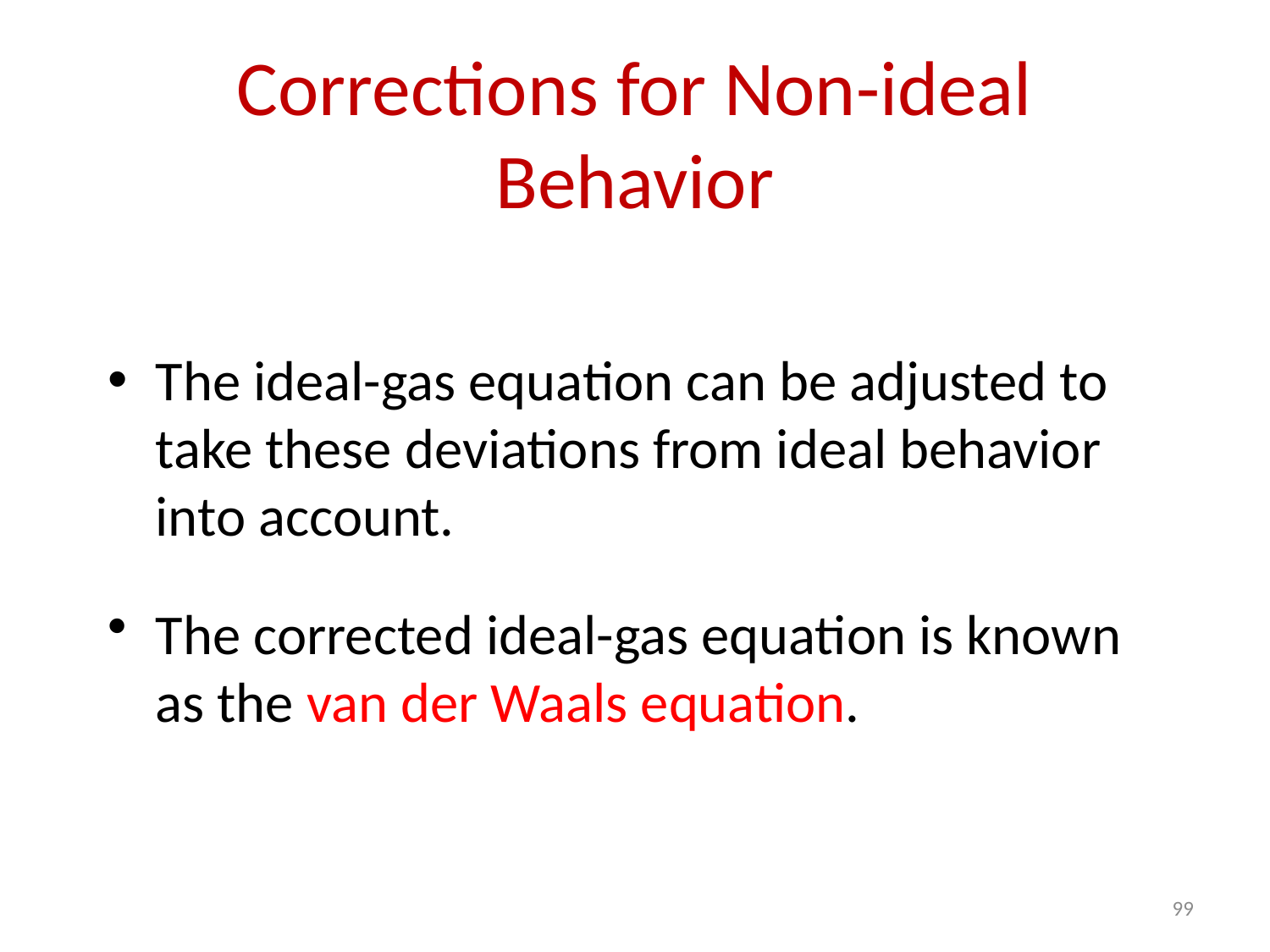

Corrections for Non-ideal Behavior
The ideal-gas equation can be adjusted to take these deviations from ideal behavior into account.
The corrected ideal-gas equation is known as the van der Waals equation.
99